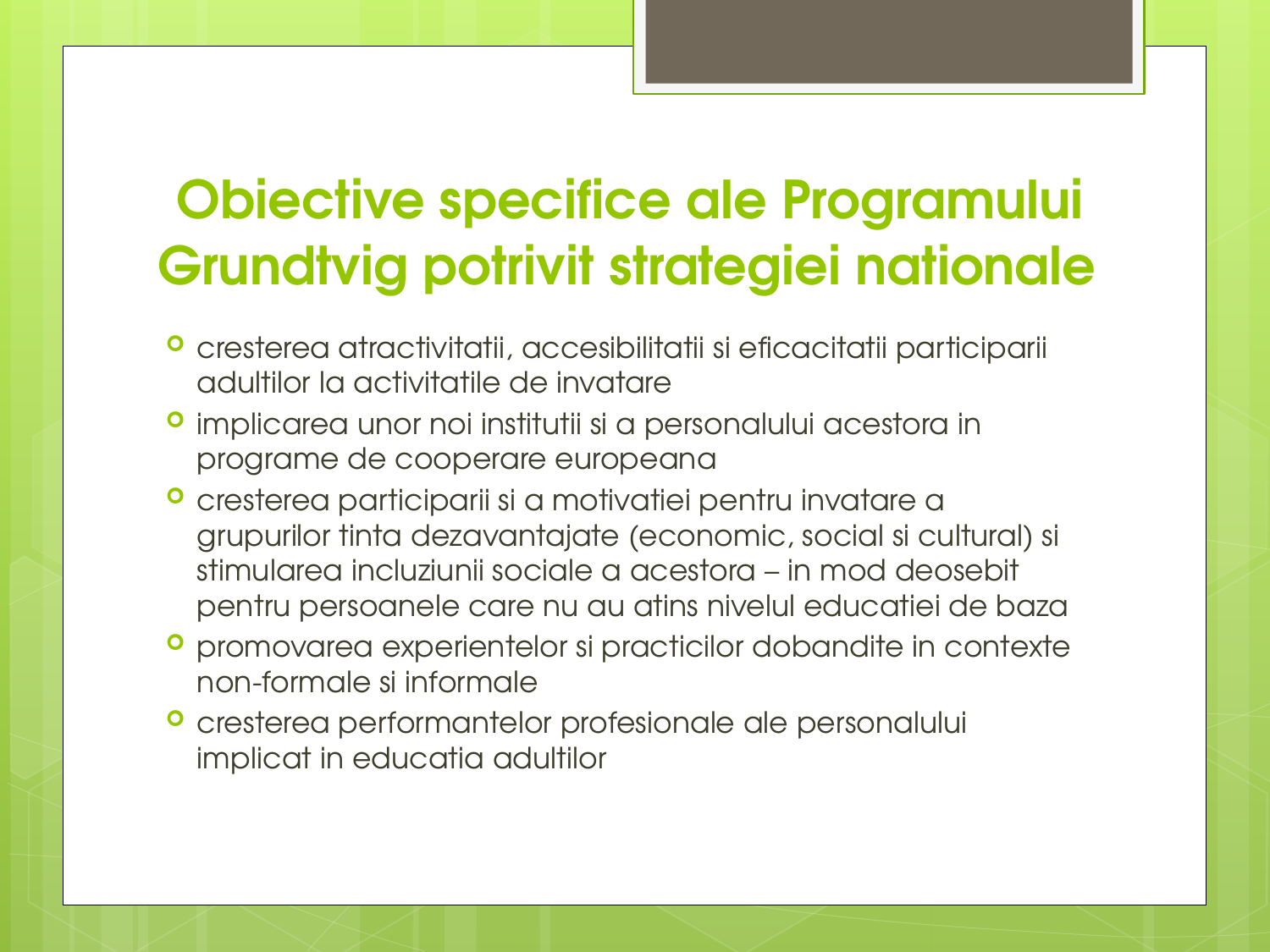

# Obiective specifice ale Programului Grundtvig potrivit strategiei nationale
cresterea atractivitatii, accesibilitatii si eficacitatii participarii adultilor la activitatile de invatare
implicarea unor noi institutii si a personalului acestora in programe de cooperare europeana
cresterea participarii si a motivatiei pentru invatare a grupurilor tinta dezavantajate (economic, social si cultural) si stimularea incluziunii sociale a acestora – in mod deosebit pentru persoanele care nu au atins nivelul educatiei de baza
promovarea experientelor si practicilor dobandite in contexte non-formale si informale
cresterea performantelor profesionale ale personalului implicat in educatia adultilor